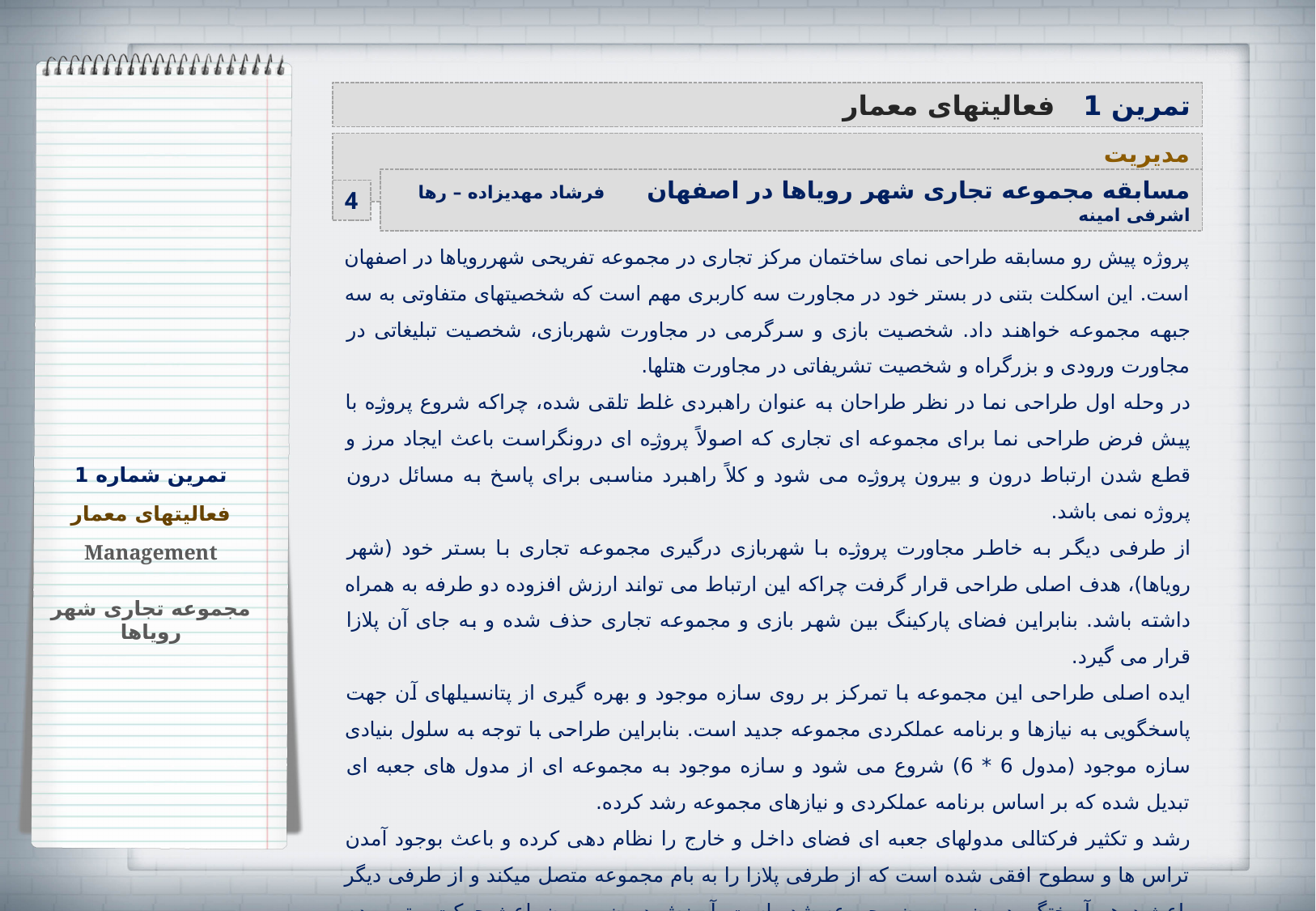

تمرین 1   فعالیت‏های معمار
مدیریت                                                                                                                                Management
4
مسابقه مجموعه تجاری شهر رویاها در اصفهان     فرشاد مهدی‏زاده – رها اشرفی امینه
پروژه پیش رو مسابقه طراحی نمای ساختمان مرکز تجاری در مجموعه تفریحی شهررویاها در اصفهان است. این اسکلت بتنی در بستر خود در مجاورت سه کاربری مهم است که شخصیتهای متفاوتی به سه جبهه مجموعه خواهند داد. شخصیت بازی و سرگرمی در مجاورت شهربازی، شخصیت تبلیغاتی در مجاورت ورودی و بزرگراه و شخصیت تشریفاتی در مجاورت هتلها.
در وحله اول طراحی نما در نظر طراحان به عنوان راهبردی غلط تلقی شده، چراکه شروع پروژه با پیش فرض طراحی نما برای مجموعه ای تجاری که اصولاً پروژه ای درونگراست باعث ایجاد مرز و قطع شدن ارتباط درون و بیرون پروژه می شود و کلاً راهبرد مناسبی برای پاسخ به مسائل درون پروژه نمی باشد.
از طرفی دیگر به خاطر مجاورت پروژه با شهربازی درگیری مجموعه تجاری با بستر خود (شهر رویاها)، هدف اصلی طراحی قرار گرفت چراکه این ارتباط می تواند ارزش افزوده دو طرفه به همراه داشته باشد. بنابراین فضای پارکینگ بین شهر بازی و مجموعه تجاری حذف شده و به جای آن پلازا قرار می گیرد.
ایده اصلی طراحی این مجموعه با تمرکز بر روی سازه موجود و بهره گیری از پتانسیلهای آن جهت پاسخگویی به نیازها و برنامه عملکردى مجموعه جدید است. بنابراین طراحی با توجه به سلول بنیادی سازه موجود (مدول 6 * 6) شروع می شود و سازه موجود به مجموعه ای از مدول های جعبه ای تبدیل شده که بر اساس برنامه عملکردی و نیازهای مجموعه رشد کرده.
رشد و تکثیر فرکتالی مدولهای جعبه ای فضای داخل و خارج را نظام دهی کرده و باعث بوجود آمدن تراس ها و سطوح افقی شده است که از طرفی پلازا را به بام مجموعه متصل میکند و از طرفی دیگر باعث درهم آمیختگی درون و بیرون مجموعه شده است. آمیزش درون وبیرون باعث حرکت بهتر مردم و فعال شدن تمامی سطوح تجاری در مجموعه خواهد شد. پلازای بیرونی که
به نوعی در بر دارنده بخش سرگرمی است به عنوان یک فضای بینابین عمل میکند که شامل مجموعه ای از کافه ها، رستورانها، گالری ها و فضاها و تراسهای باز و بسته است که به نوعی زندگی بر روی نما (نمای قابل سکونت) را امکان پذیر میسازد.
تمرین شماره 1
فعالیت‏های معمار
Management
مجموعه تجاری شهر رویاها